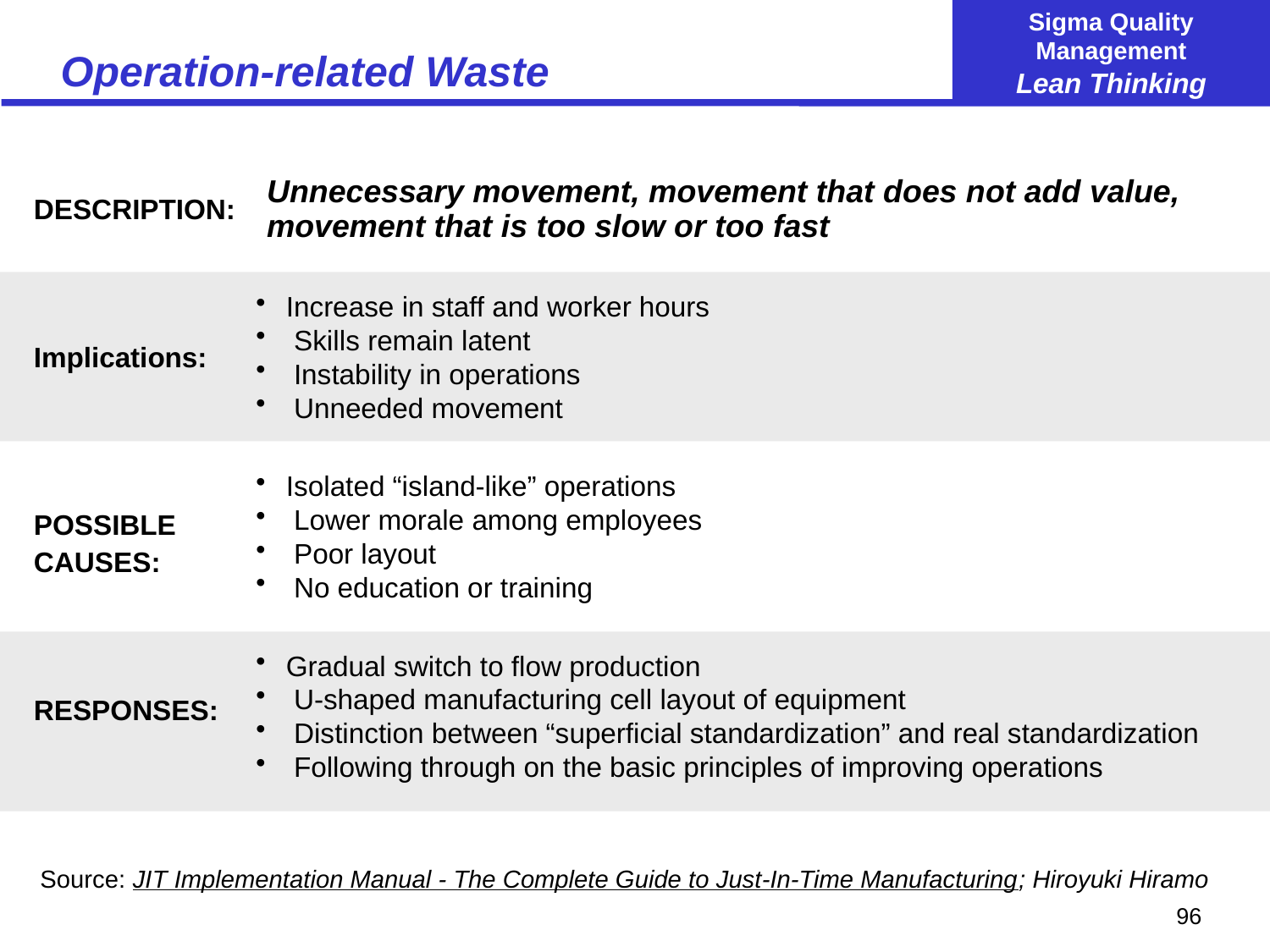

# Operation-related Waste
Unnecessary movement, movement that does not add value, movement that is too slow or too fast
DESCRIPTION:

Implications:

POSSIBLE CAUSES:

RESPONSES:

Increase in staff and worker hours
 Skills remain latent
 Instability in operations
 Unneeded movement
Isolated “island-like” operations
 Lower morale among employees
 Poor layout
 No education or training

Gradual switch to flow production
 U-shaped manufacturing cell layout of equipment
 Distinction between “superficial standardization” and real standardization
 Following through on the basic principles of improving operations
Source: JIT Implementation Manual - The Complete Guide to Just-In-Time Manufacturing; Hiroyuki Hiramo